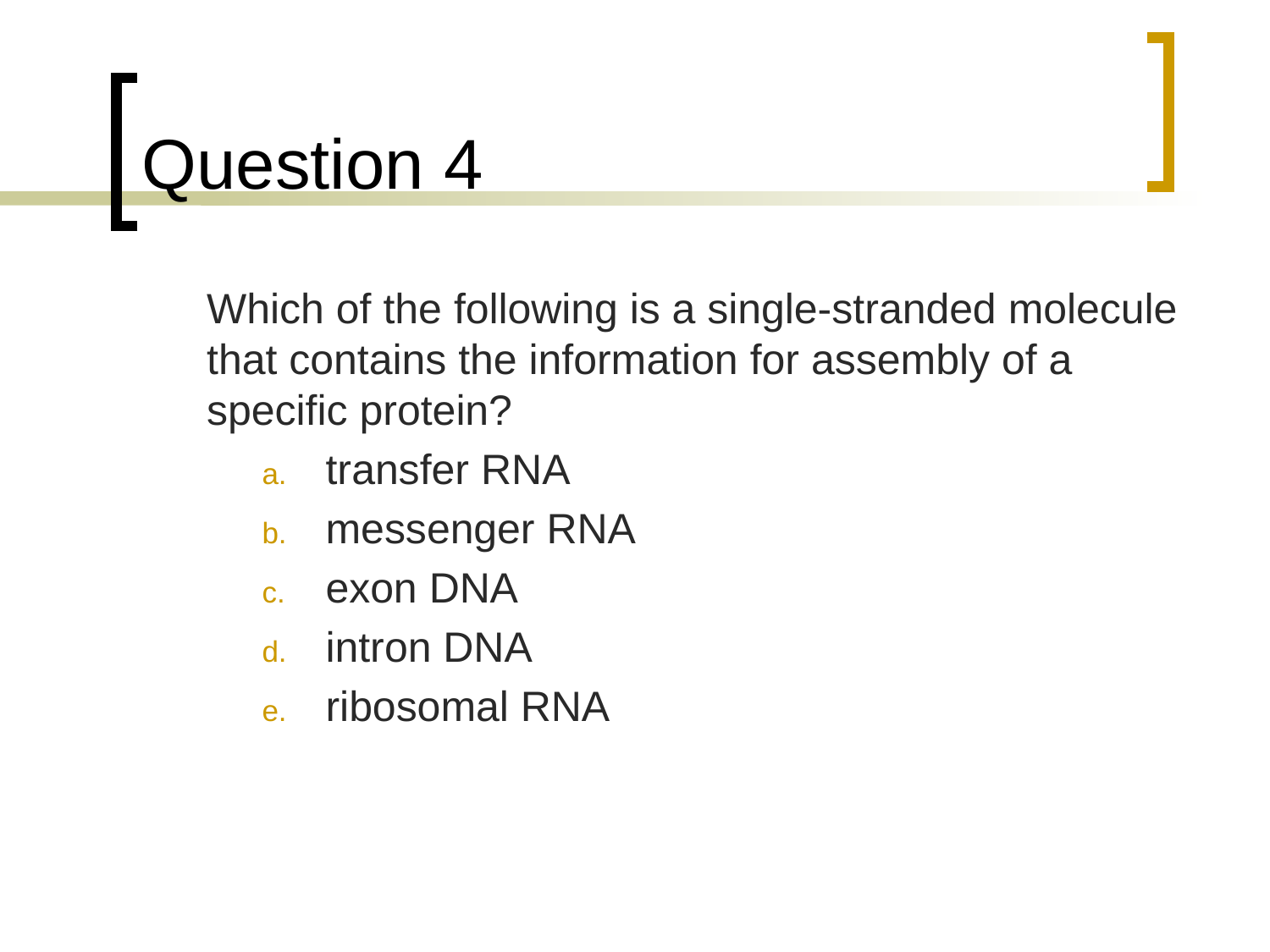

# Question 4
	Which of the following is a single-stranded molecule that contains the information for assembly of a specific protein?
transfer RNA
messenger RNA
exon DNA
intron DNA
ribosomal RNA